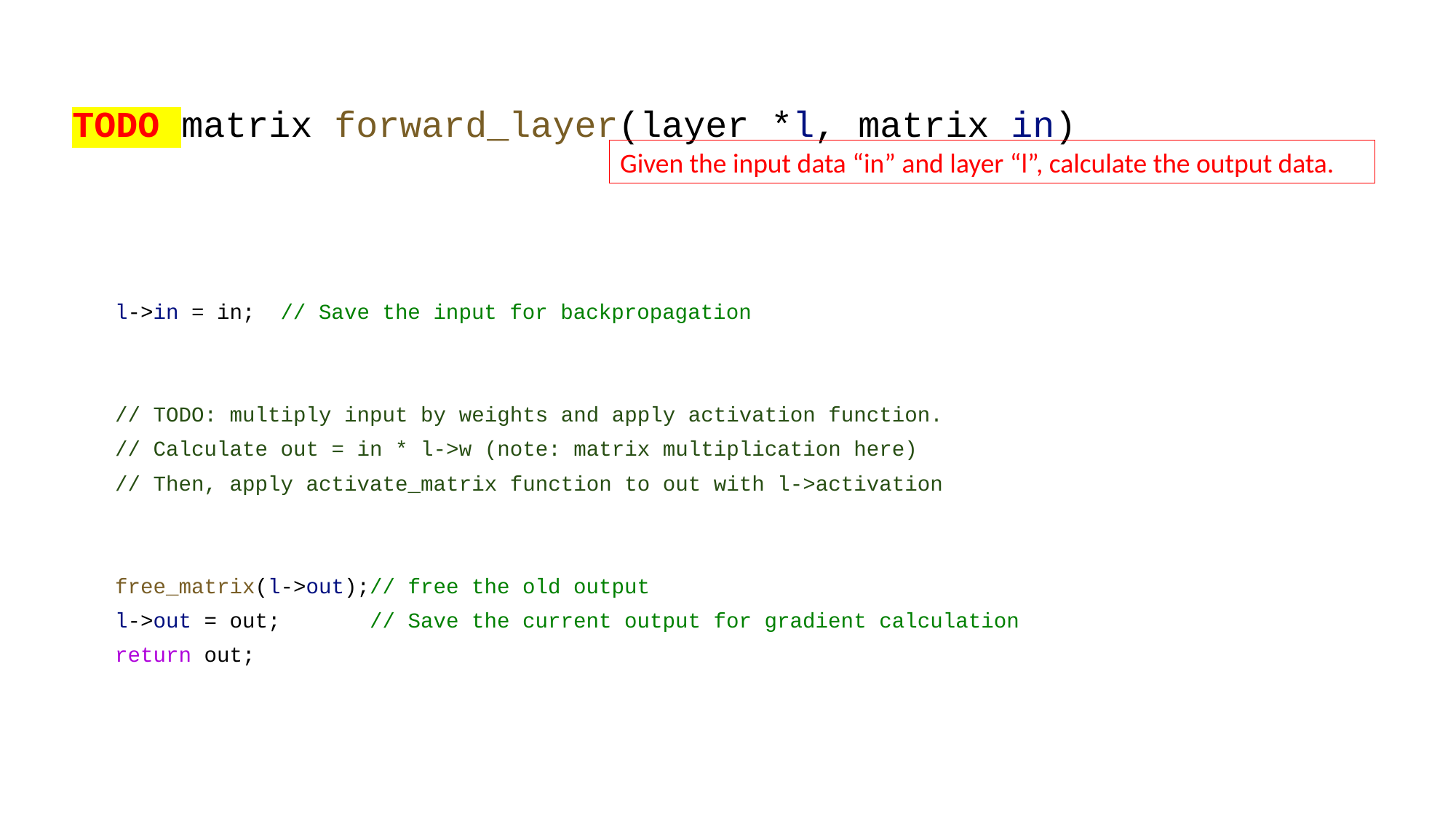

# TODO matrix forward_layer(layer *l, matrix in)

Given the input data “in” and layer “l”, calculate the output data.
    l->in = in;  // Save the input for backpropagation

    // TODO: multiply input by weights and apply activation function.
    // Calculate out = in * l->w (note: matrix multiplication here)
    // Then, apply activate_matrix function to out with l->activation

    free_matrix(l->out);// free the old output
    l->out = out;       // Save the current output for gradient calculation
    return out;